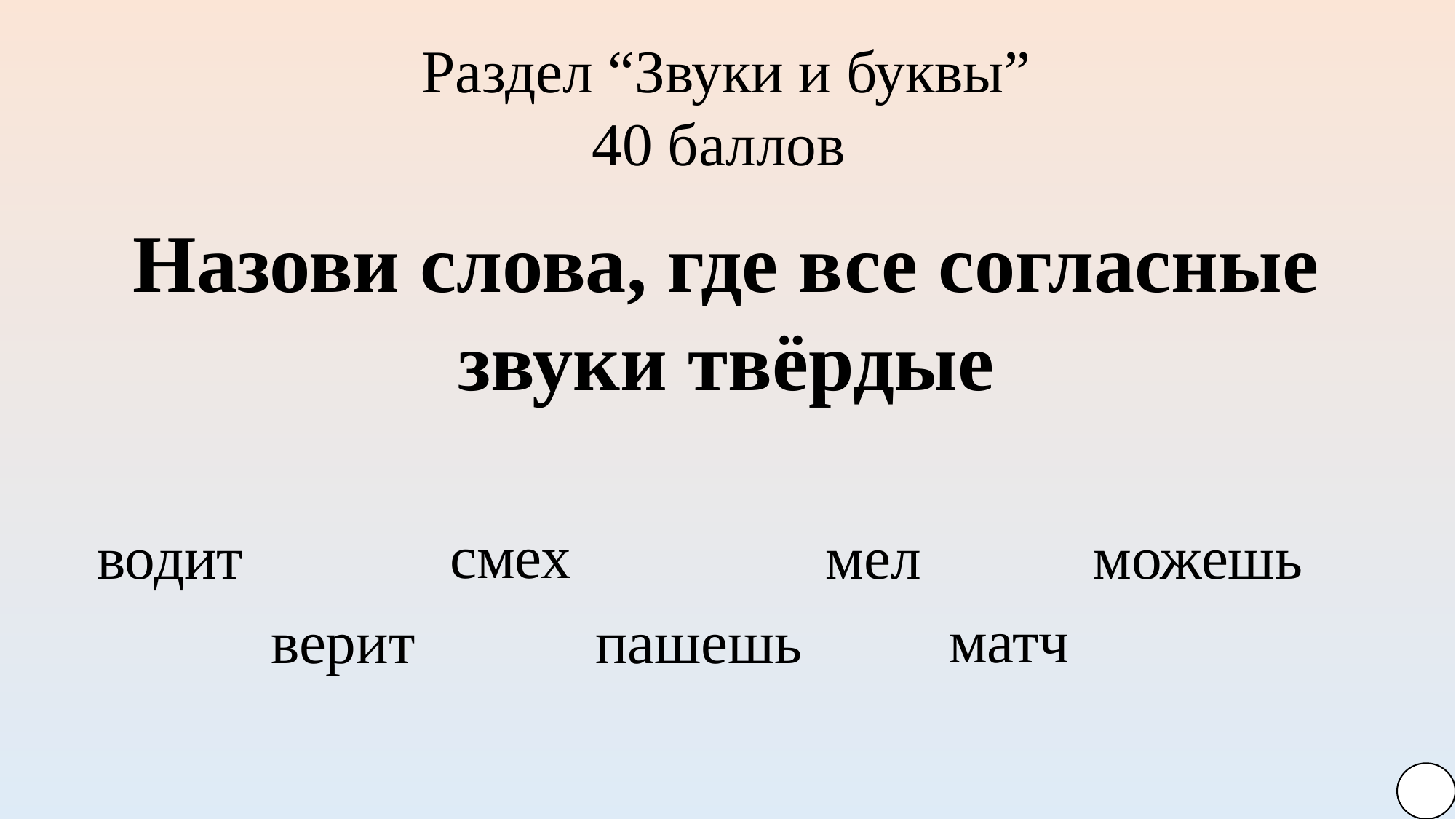

Раздел “Звуки и буквы”
40 баллов

Назови слова, где все согласные звуки твёрдые
смех
водит
мел
можешь
матч
верит
пашешь